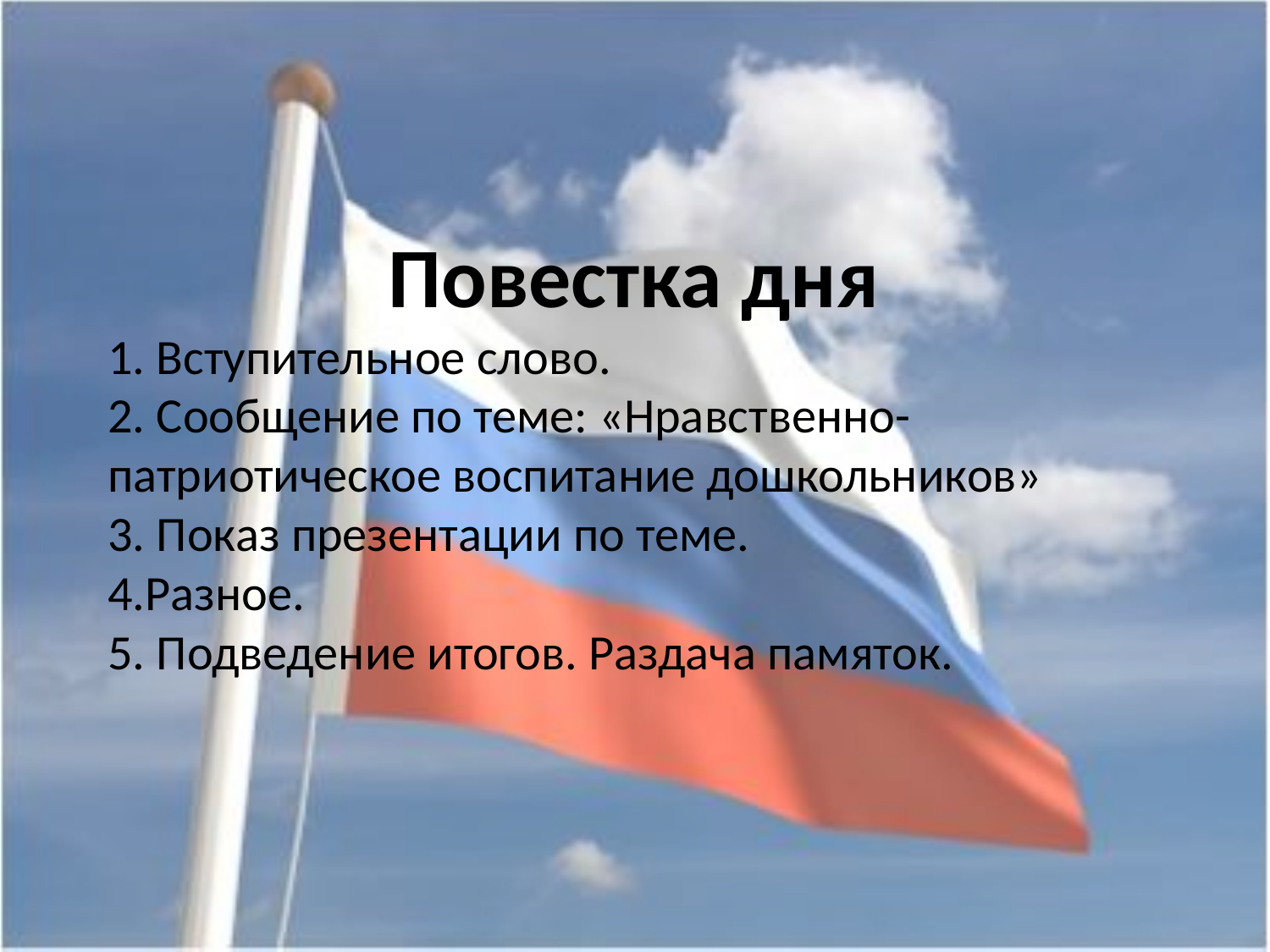

# Повестка дня 1. Вступительное слово. 2. Сообщение по теме: «Нравственно-патриотическое воспитание дошкольников» 3. Показ презентации по теме. 4.Разное. 5. Подведение итогов. Раздача памяток.